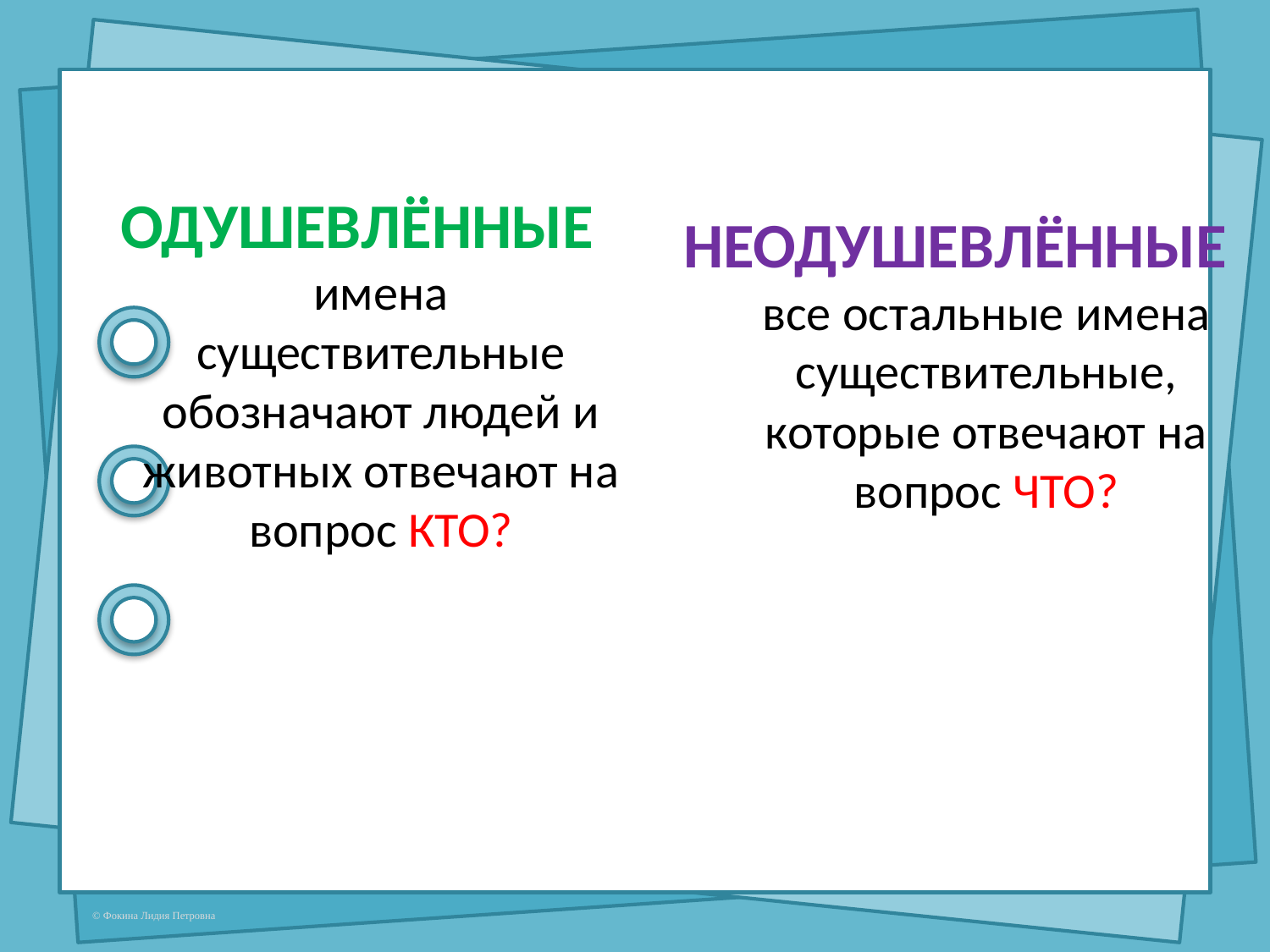

#
ОДУШЕВЛЁННЫЕ имена существительные обозначают людей и животных отвечают на вопрос КТО?
НЕОДУШЕВЛЁННЫЕ  все остальные имена существительные, которые отвечают на вопрос ЧТО?